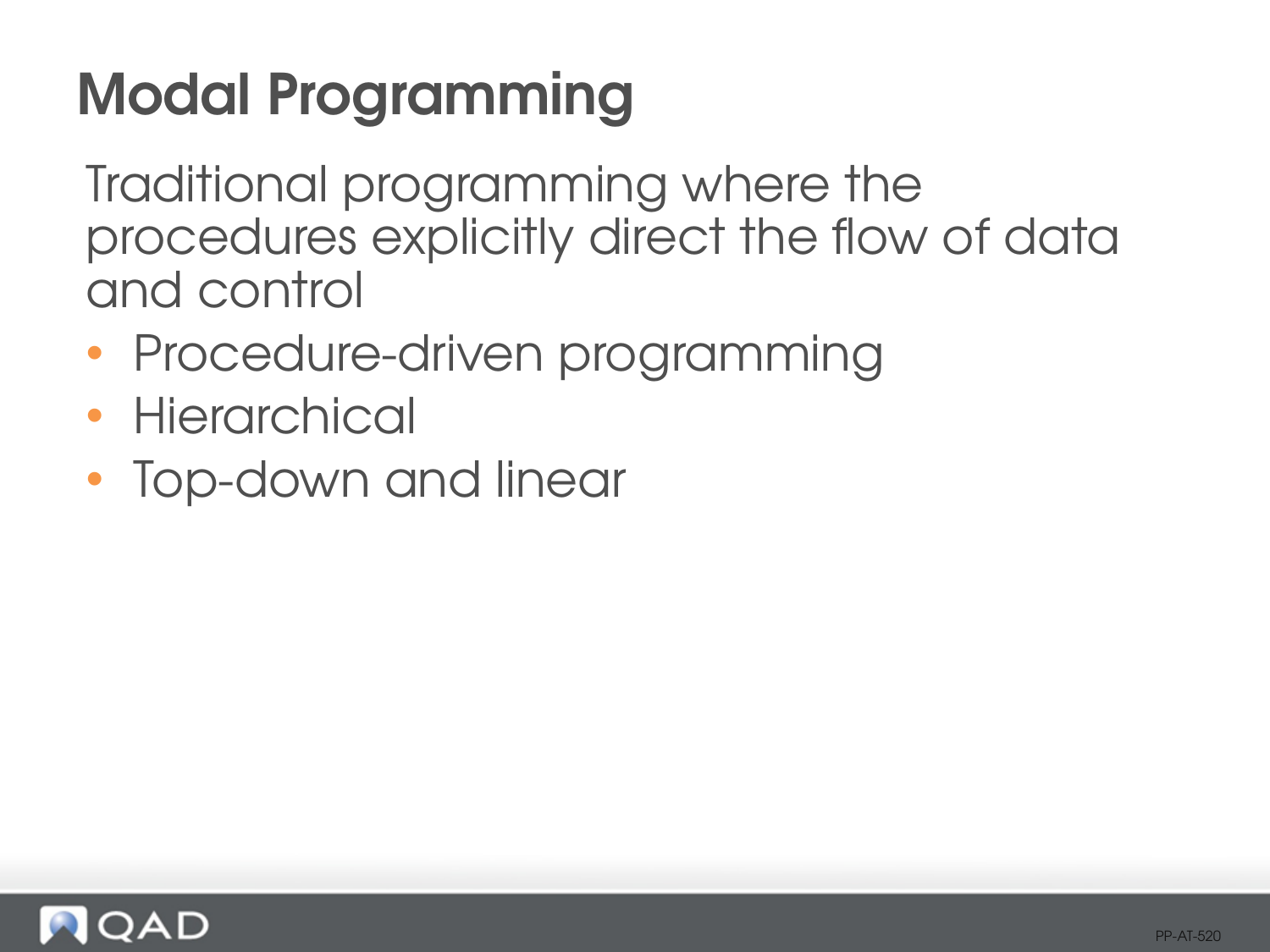

# Modal Programming
Traditional programming where the procedures explicitly direct the flow of data and control
Procedure-driven programming
Hierarchical
Top-down and linear
PP-AT-520